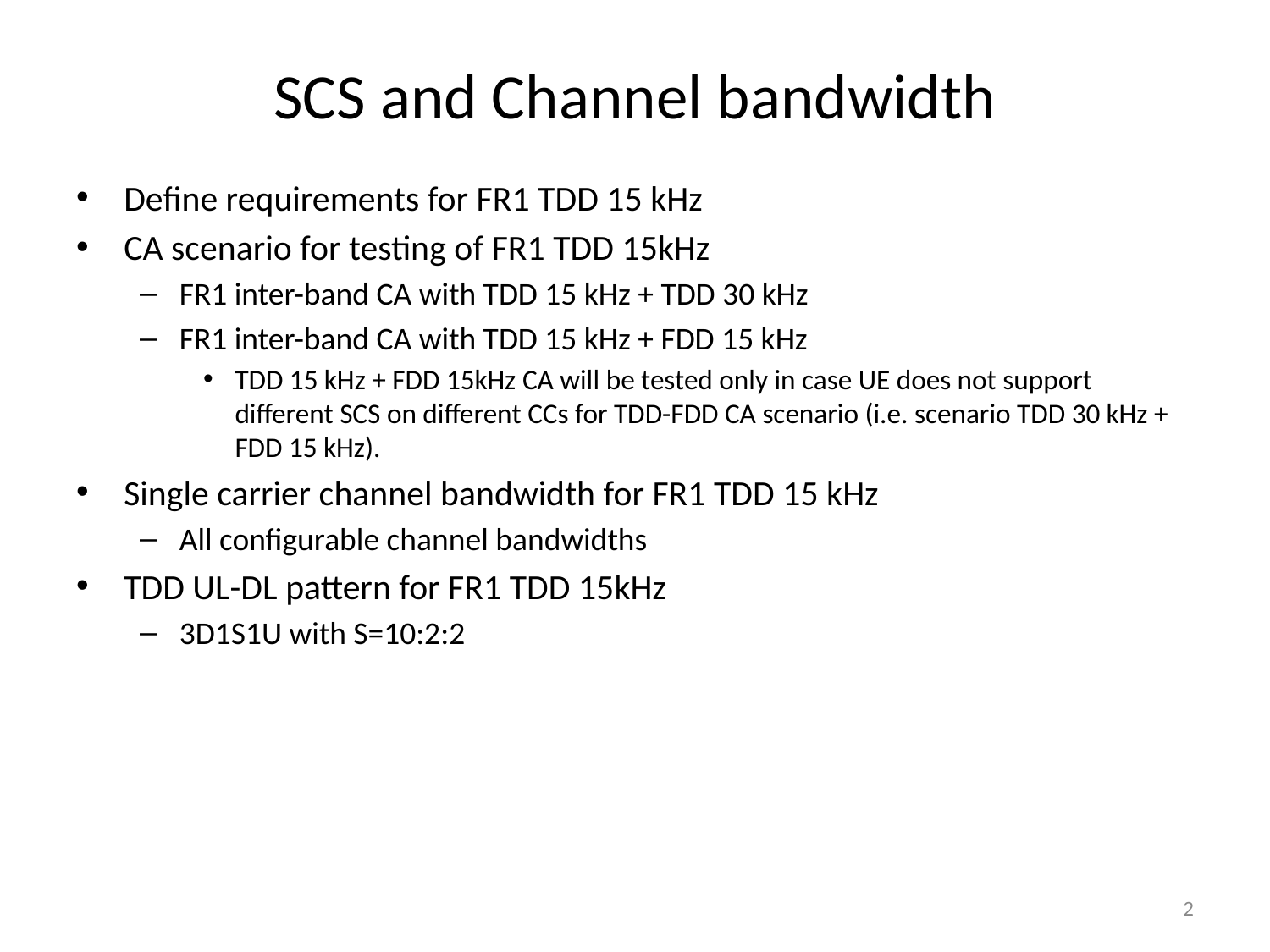

# SCS and Channel bandwidth
Define requirements for FR1 TDD 15 kHz
CA scenario for testing of FR1 TDD 15kHz
FR1 inter-band CA with TDD 15 kHz + TDD 30 kHz
FR1 inter-band CA with TDD 15 kHz + FDD 15 kHz
TDD 15 kHz + FDD 15kHz CA will be tested only in case UE does not support different SCS on different CCs for TDD-FDD CA scenario (i.e. scenario TDD 30 kHz + FDD 15 kHz).
Single carrier channel bandwidth for FR1 TDD 15 kHz
All configurable channel bandwidths
TDD UL-DL pattern for FR1 TDD 15kHz
3D1S1U with S=10:2:2

2